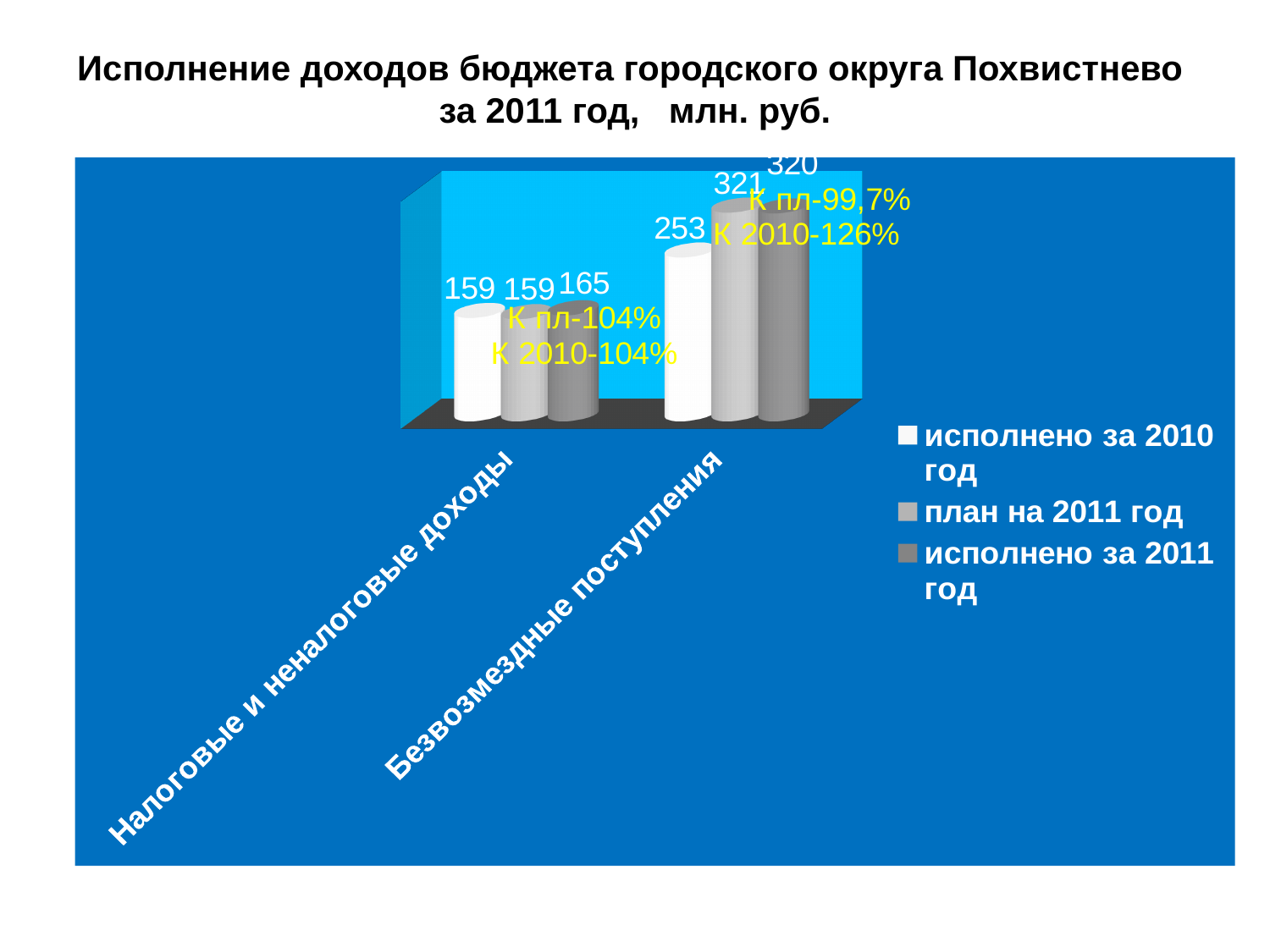

Исполнение доходов бюджета городского округа Похвистнево
за 2011 год,   млн. руб.

[unsupported chart]